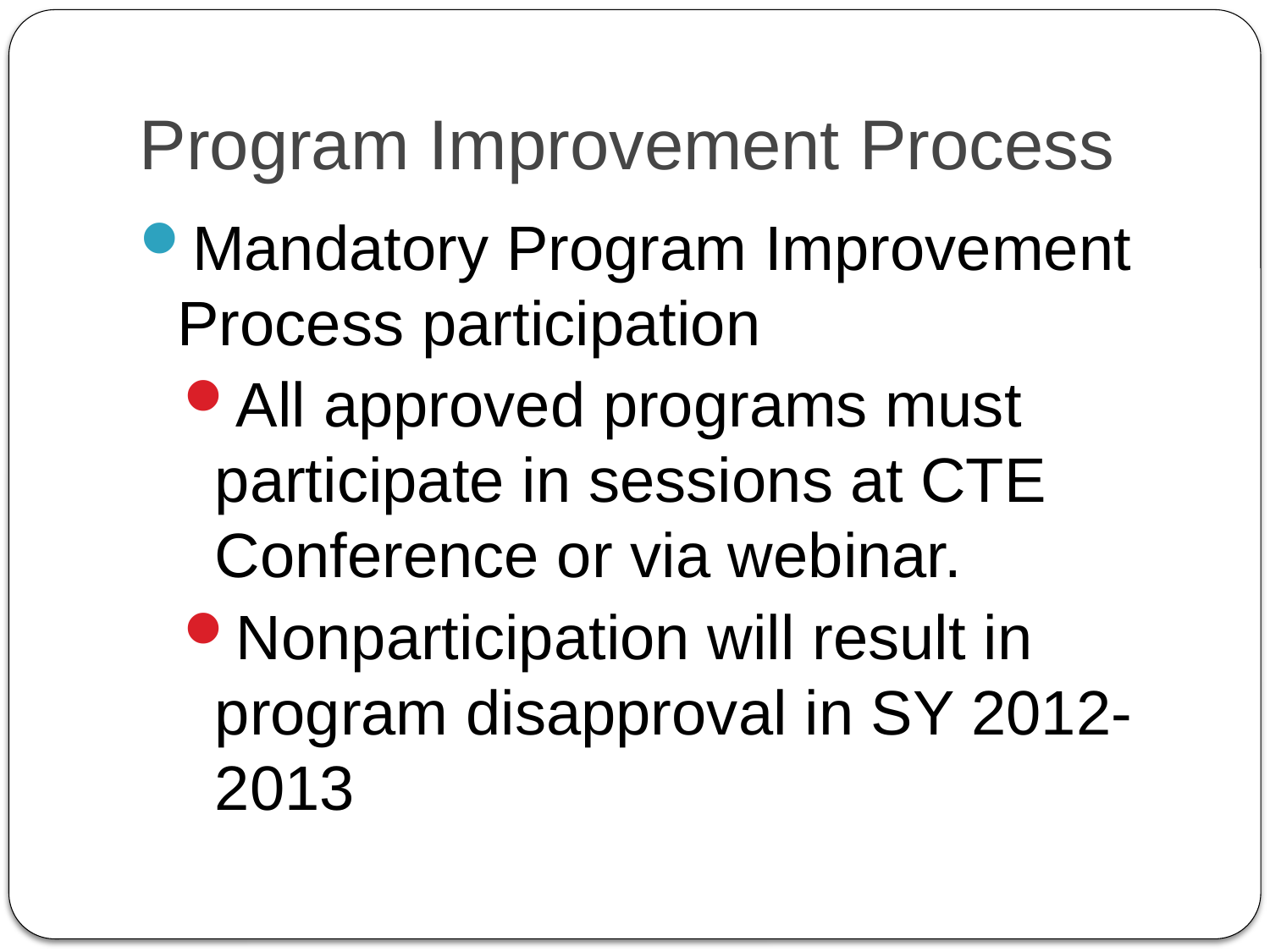

# Program Improvement Process
Mandatory Program Improvement Process participation
All approved programs must participate in sessions at CTE Conference or via webinar.
Nonparticipation will result in program disapproval in SY 2012-2013